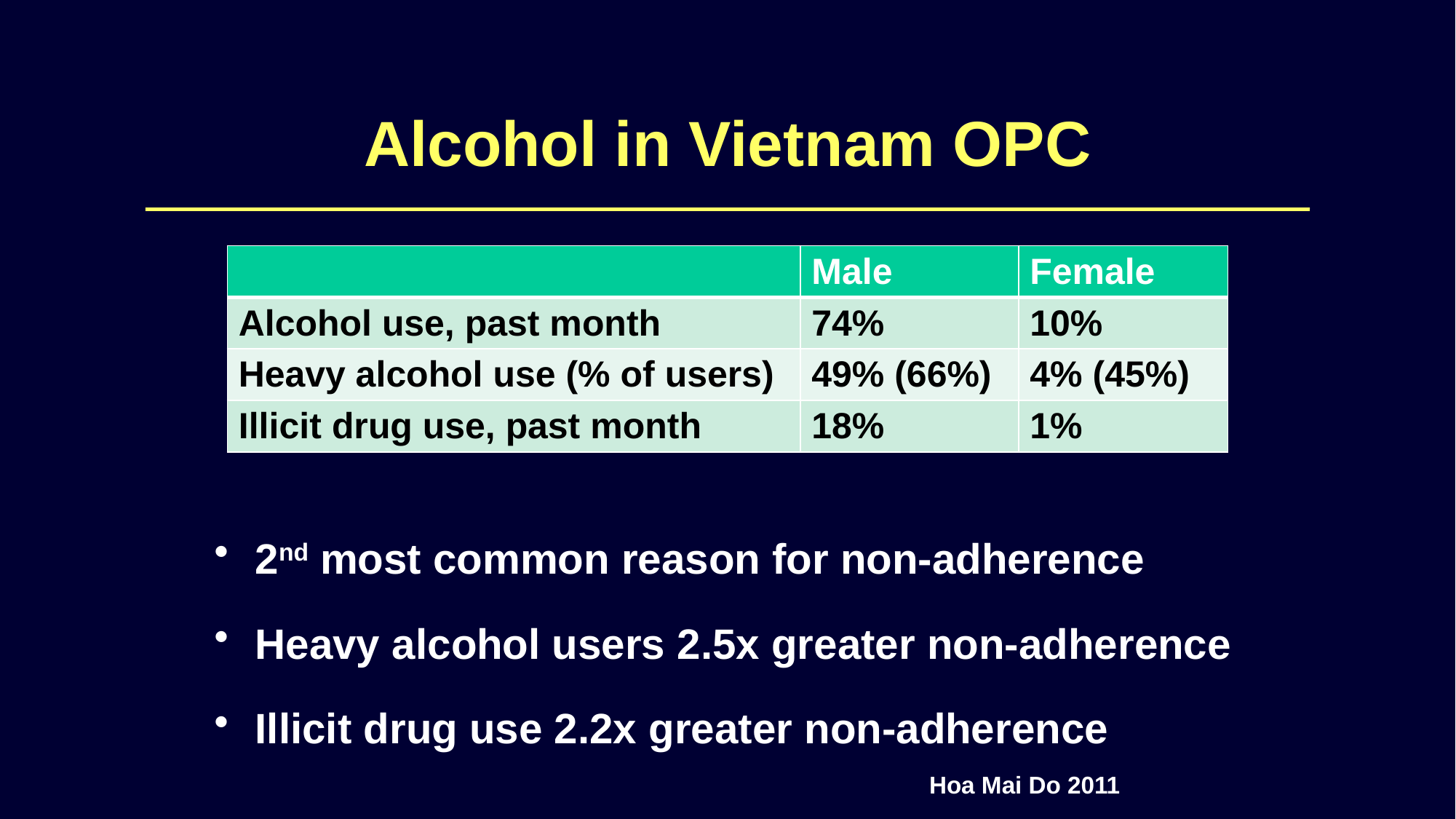

# Alcohol in Vietnam OPC
|  | Male | Female |
| --- | --- | --- |
| Alcohol use, past month | 74% | 10% |
| Heavy alcohol use (% of users) | 49% (66%) | 4% (45%) |
| Illicit drug use, past month | 18% | 1% |
2nd most common reason for non-adherence
Heavy alcohol users 2.5x greater non-adherence
Illicit drug use 2.2x greater non-adherence
Hoa Mai Do 2011